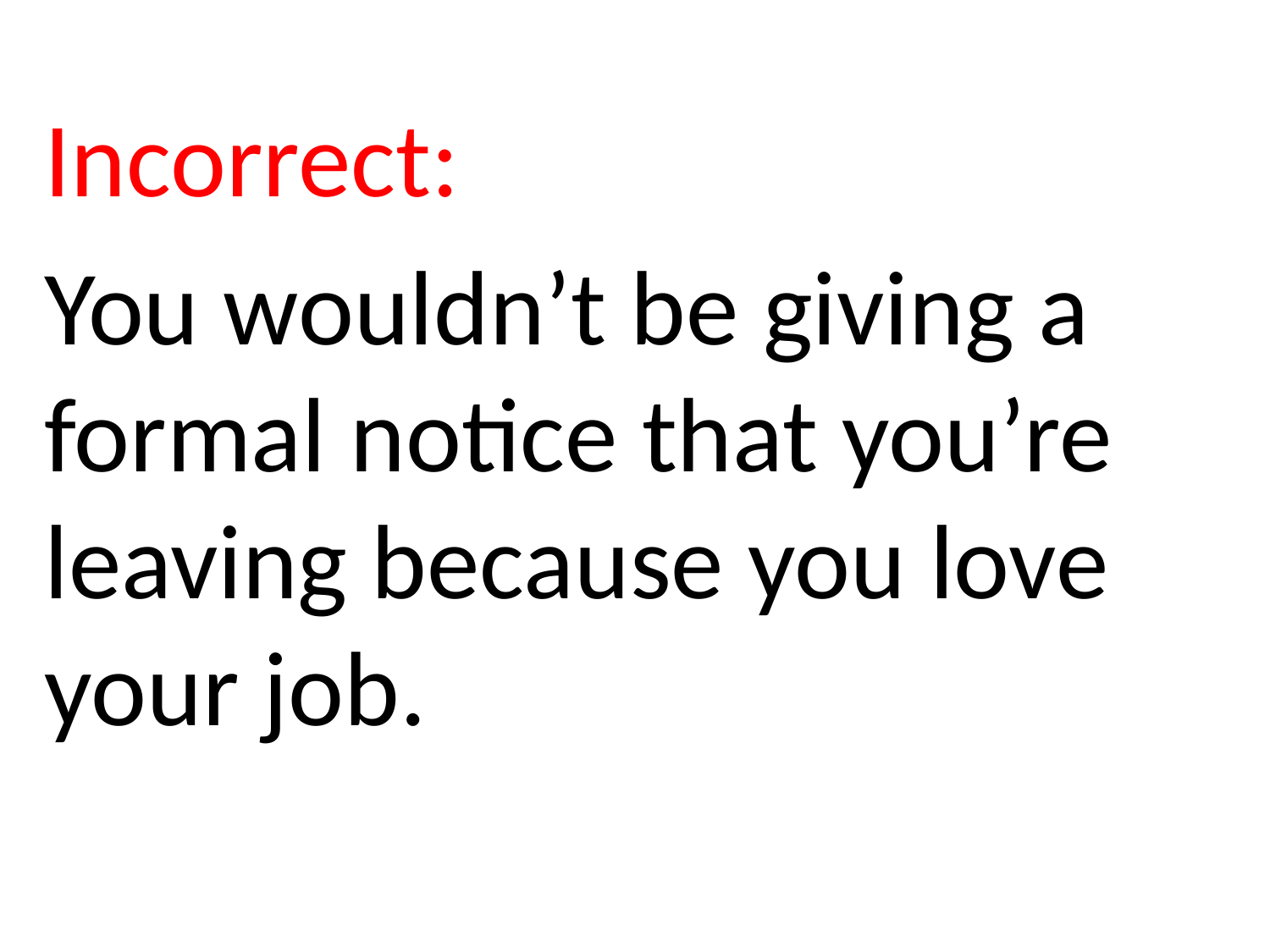

Incorrect:
You wouldn’t be giving a formal notice that you’re leaving because you love your job.